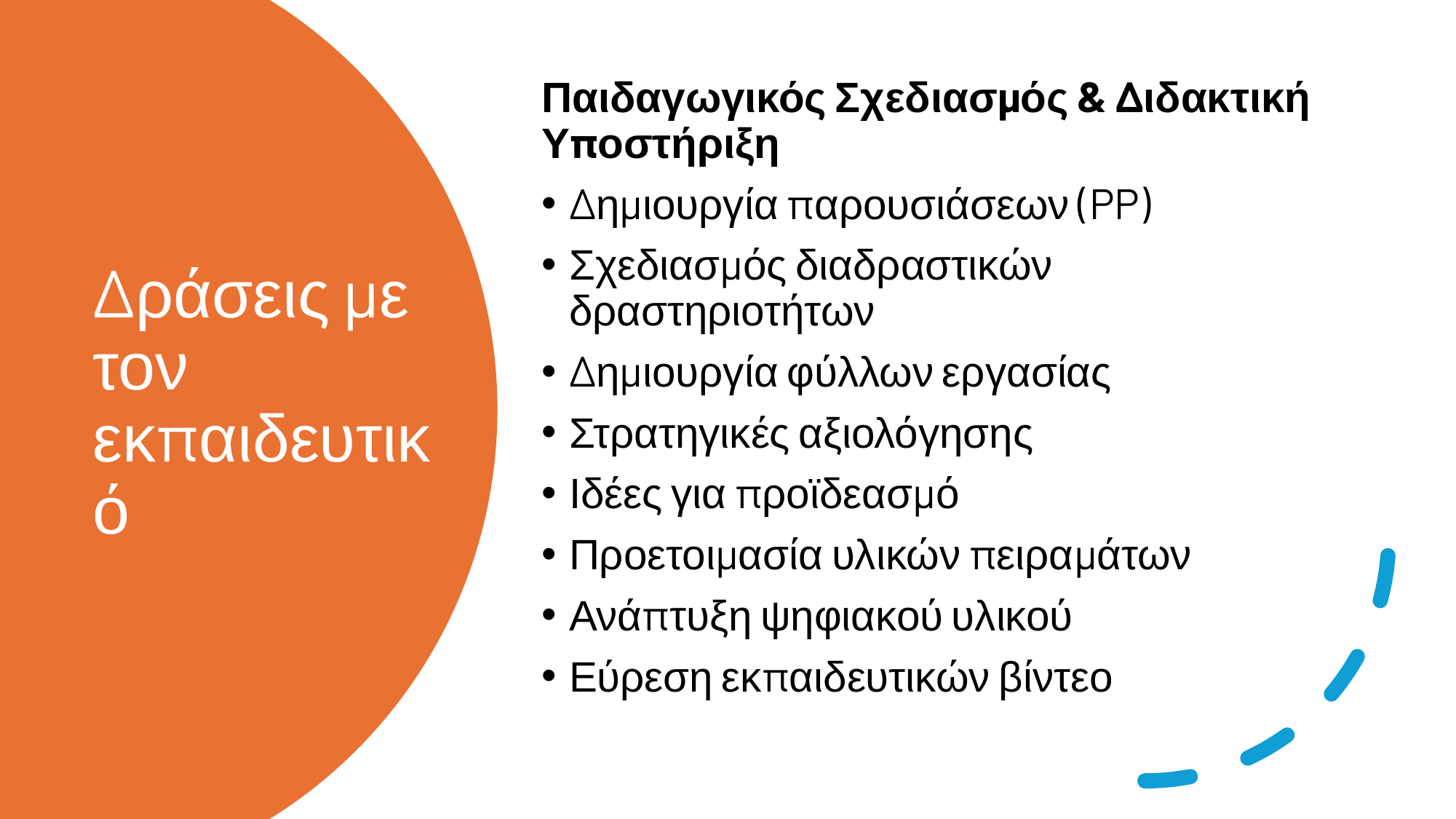

Παιδαγωγικός Σχεδιασμός & Διδακτική Υποστήριξη
Δημιουργία παρουσιάσεων (PP)
Σχεδιασμός διαδραστικών δραστηριοτήτων
Δημιουργία φύλλων εργασίας
Στρατηγικές αξιολόγησης
Ιδέες για προϊδεασμό
Προετοιμασία υλικών πειραμάτων
Ανάπτυξη ψηφιακού υλικού
Εύρεση εκπαιδευτικών βίντεο

# Δράσεις με τον εκπαιδευτικό